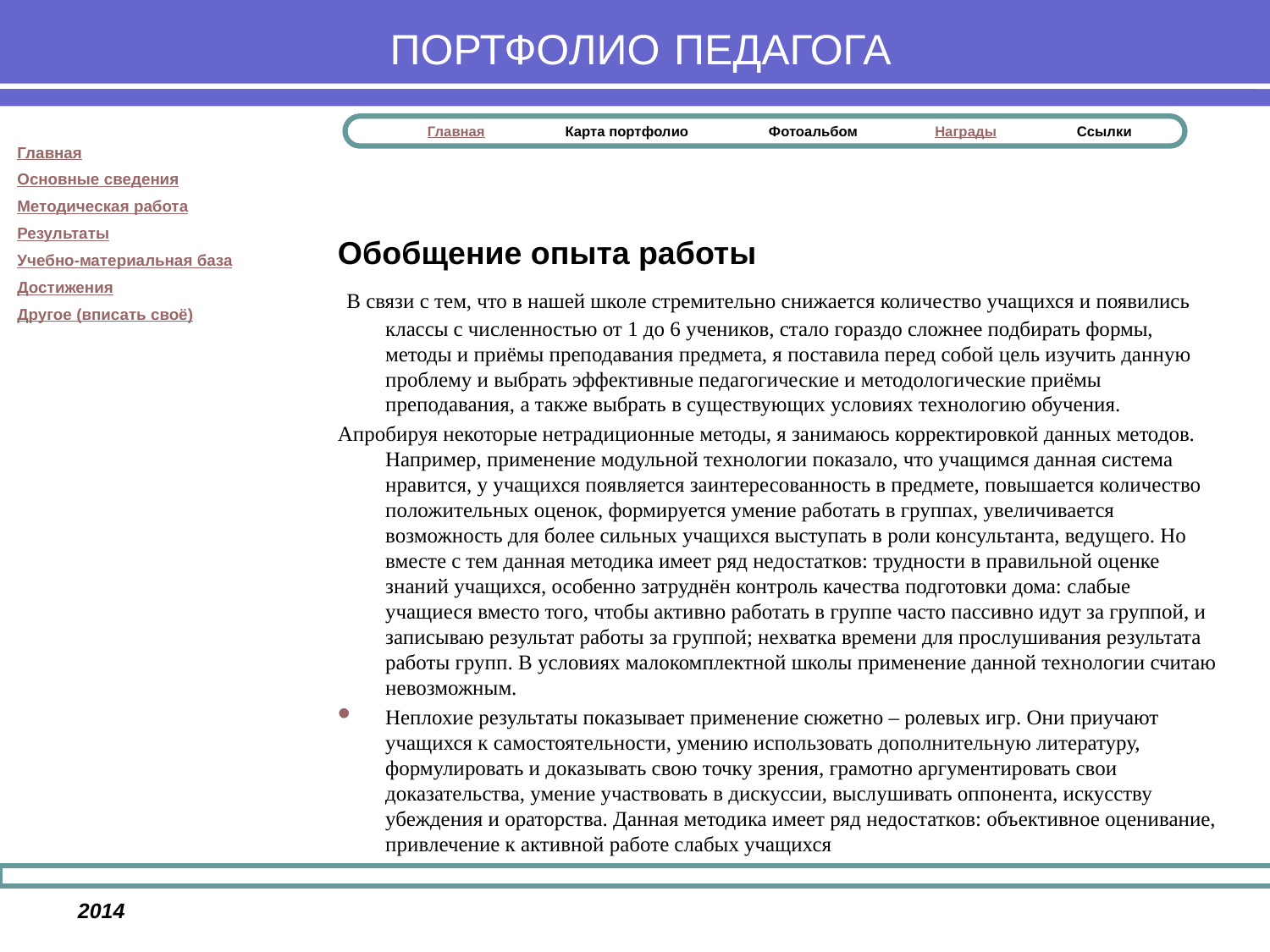

# ПОРТФОЛИО ПЕДАГОГА
Обобщение опыта работы
 В связи с тем, что в нашей школе стремительно снижается количество учащихся и появились классы с численностью от 1 до 6 учеников, стало гораздо сложнее подбирать формы, методы и приёмы преподавания предмета, я поставила перед собой цель изучить данную проблему и выбрать эффективные педагогические и методологические приёмы преподавания, а также выбрать в существующих условиях технологию обучения.
Апробируя некоторые нетрадиционные методы, я занимаюсь корректировкой данных методов. Например, применение модульной технологии показало, что учащимся данная система нравится, у учащихся появляется заинтересованность в предмете, повышается количество положительных оценок, формируется умение работать в группах, увеличивается возможность для более сильных учащихся выступать в роли консультанта, ведущего. Но вместе с тем данная методика имеет ряд недостатков: трудности в правильной оценке знаний учащихся, особенно затруднён контроль качества подготовки дома: слабые учащиеся вместо того, чтобы активно работать в группе часто пассивно идут за группой, и записываю результат работы за группой; нехватка времени для прослушивания результата работы групп. В условиях малокомплектной школы применение данной технологии считаю невозможным.
Неплохие результаты показывает применение сюжетно – ролевых игр. Они приучают учащихся к самостоятельности, умению использовать дополнительную литературу, формулировать и доказывать свою точку зрения, грамотно аргументировать свои доказательства, умение участвовать в дискуссии, выслушивать оппонента, искусству убеждения и ораторства. Данная методика имеет ряд недостатков: объективное оценивание, привлечение к активной работе слабых учащихся
2014